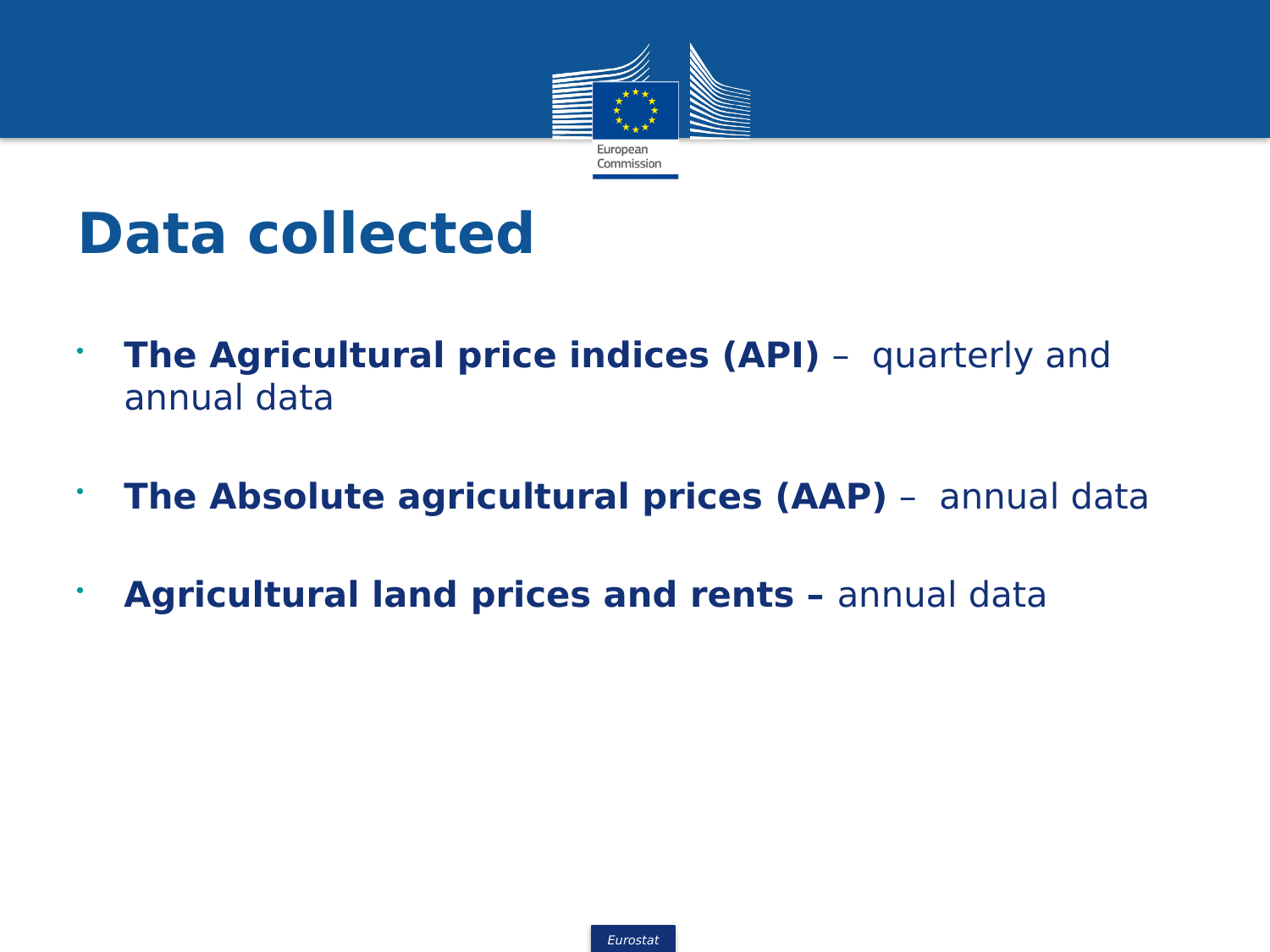

# Data collected
The Agricultural price indices (API) –  quarterly and annual data

The Absolute agricultural prices (AAP) –  annual data

Agricultural land prices and rents – annual data